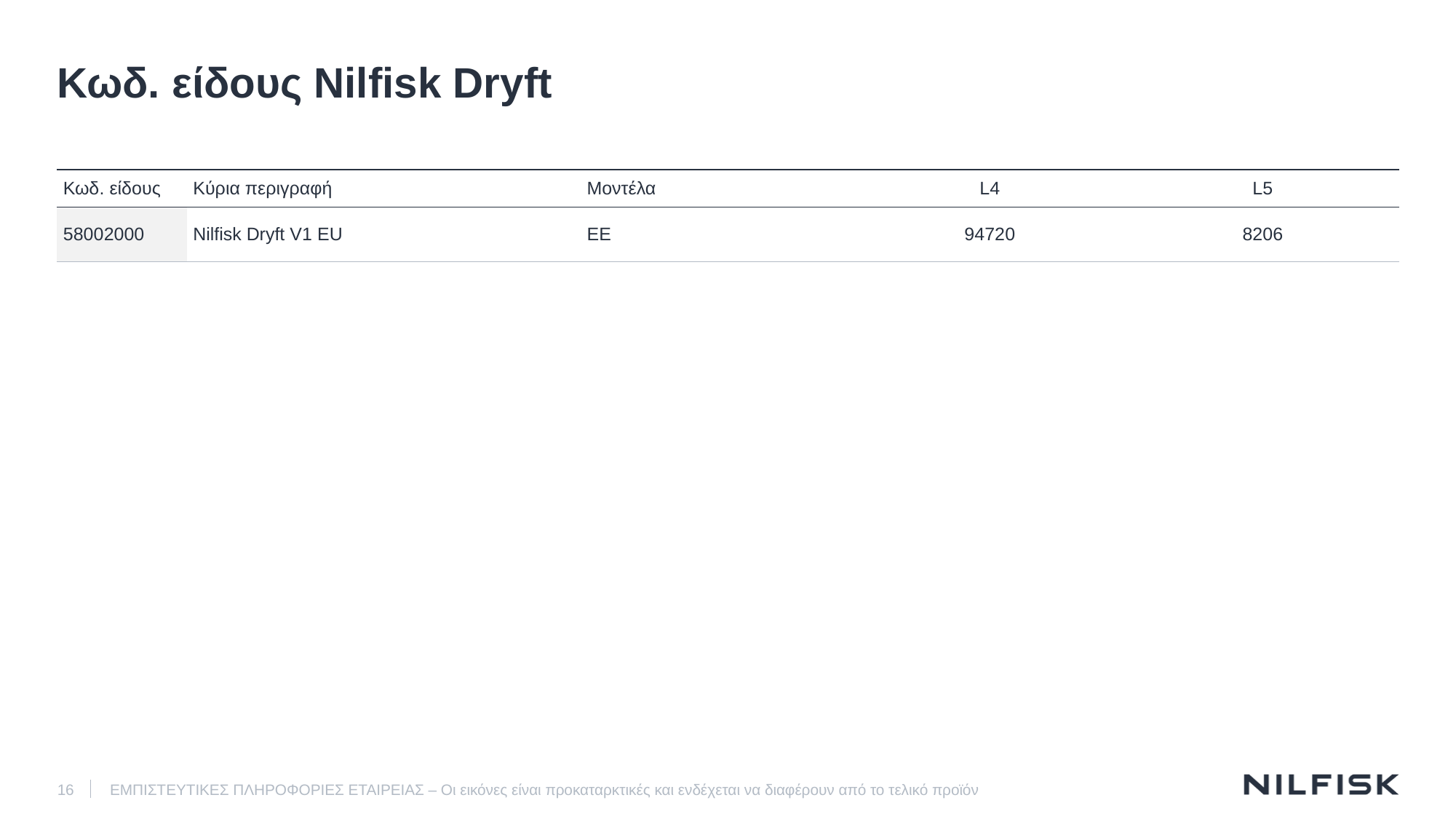

# Κωδ. είδους Nilfisk Dryft
| Κωδ. είδους | Κύρια περιγραφή | Μοντέλα | L4 | L5 |
| --- | --- | --- | --- | --- |
| 58002000 | Nilfisk Dryft V1 EU | EE | 94720 | 8206 |
ΕΜΠΙΣΤΕΥΤΙΚΕΣ ΠΛΗΡΟΦΟΡΙΕΣ ΕΤΑΙΡΕΙΑΣ – Οι εικόνες είναι προκαταρκτικές και ενδέχεται να διαφέρουν από το τελικό προϊόν
16